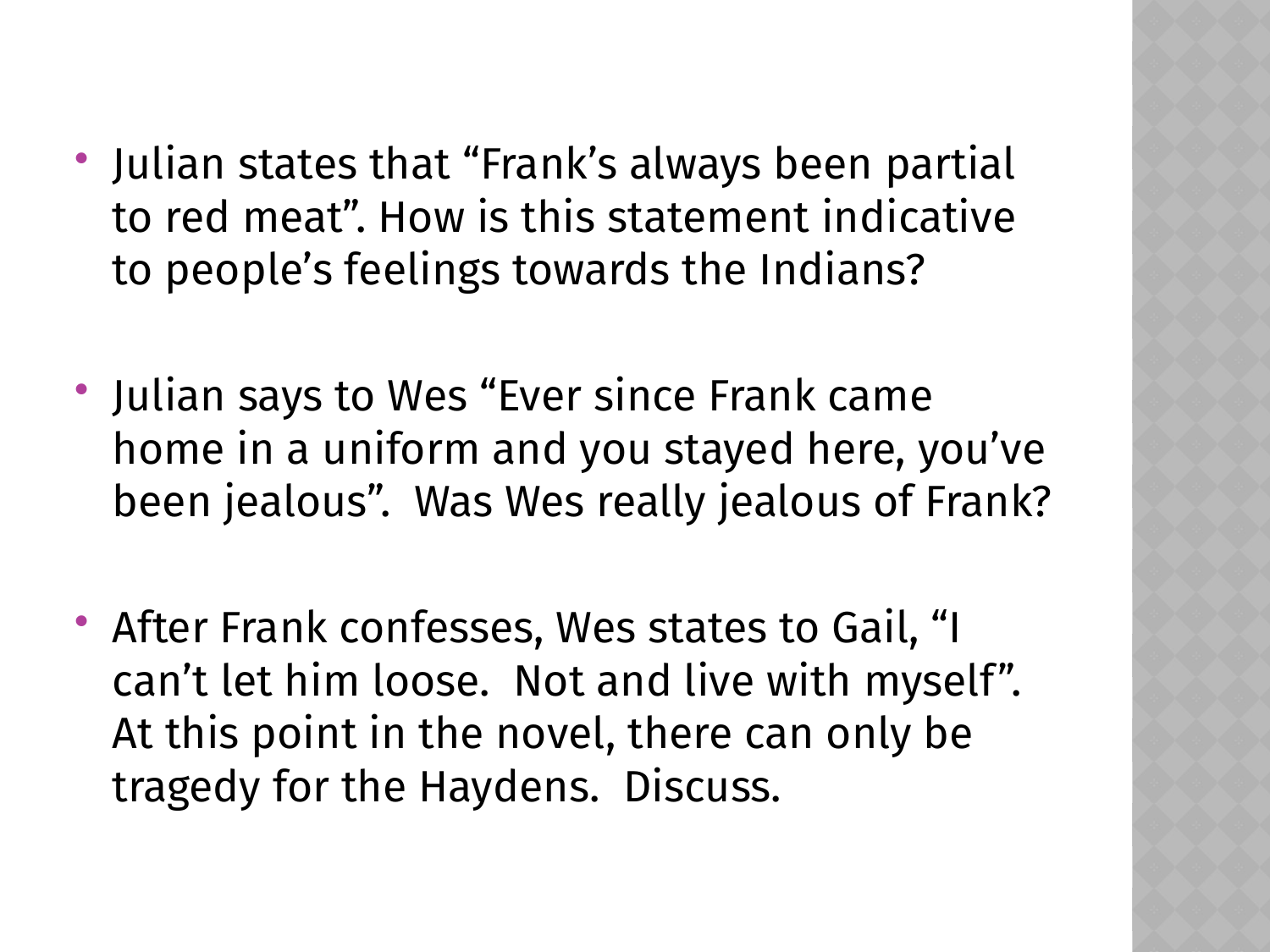

Julian states that “Frank’s always been partial to red meat”. How is this statement indicative to people’s feelings towards the Indians?

Julian says to Wes “Ever since Frank came home in a uniform and you stayed here, you’ve been jealous”.  Was Wes really jealous of Frank?

After Frank confesses, Wes states to Gail, “I can’t let him loose.  Not and live with myself”.  At this point in the novel, there can only be tragedy for the Haydens.  Discuss.